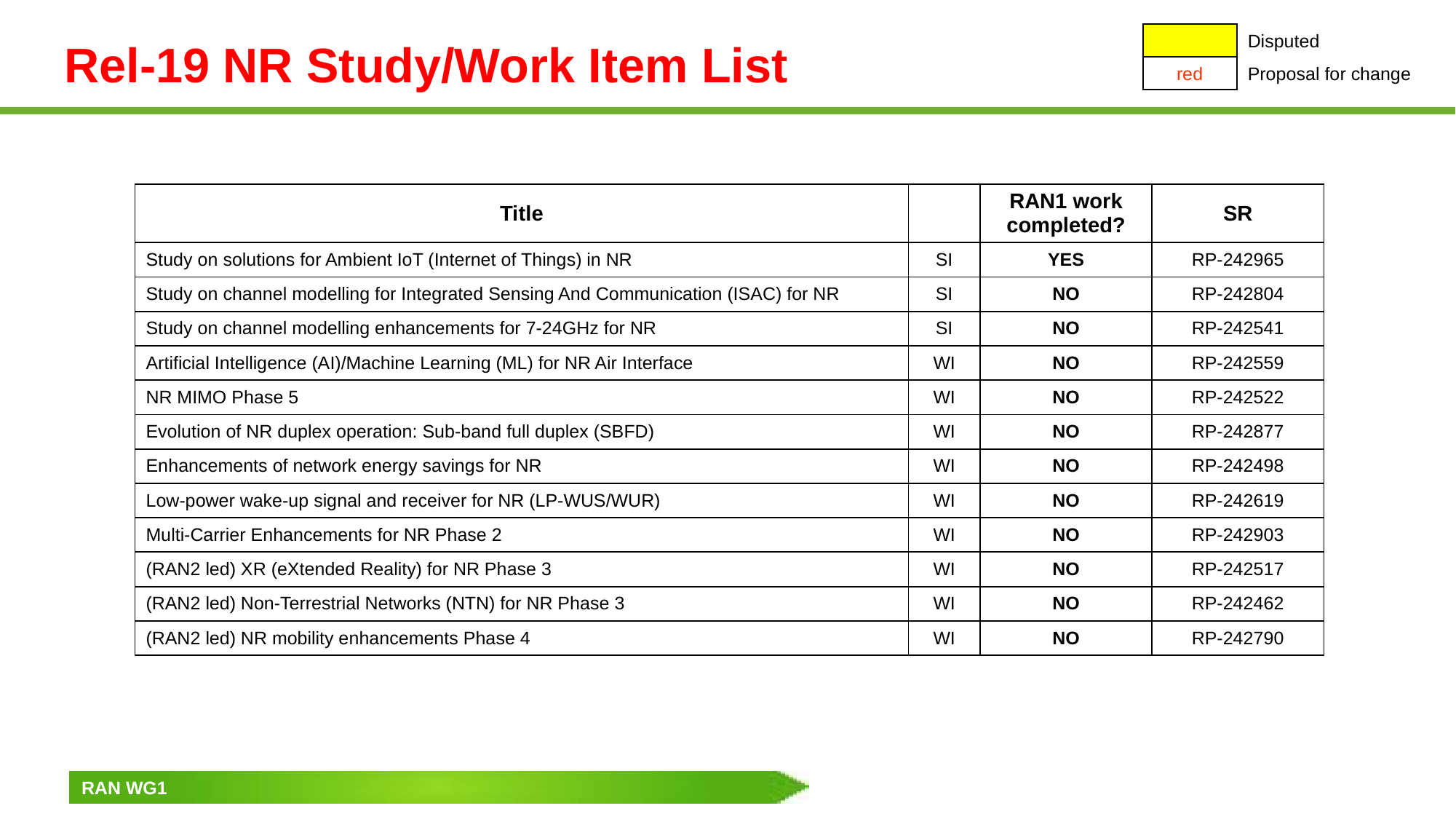

# Rel-19 NR Study/Work Item List
|  | Disputed |
| --- | --- |
| red | Proposal for change |
| Title |  | RAN1 work completed? | SR |
| --- | --- | --- | --- |
| Study on solutions for Ambient IoT (Internet of Things) in NR | SI | YES | RP-242965 |
| Study on channel modelling for Integrated Sensing And Communication (ISAC) for NR | SI | NO | RP-242804 |
| Study on channel modelling enhancements for 7-24GHz for NR | SI | NO | RP-242541 |
| Artificial Intelligence (AI)/Machine Learning (ML) for NR Air Interface | WI | NO | RP-242559 |
| NR MIMO Phase 5 | WI | NO | RP-242522 |
| Evolution of NR duplex operation: Sub-band full duplex (SBFD) | WI | NO | RP-242877 |
| Enhancements of network energy savings for NR | WI | NO | RP-242498 |
| Low-power wake-up signal and receiver for NR (LP-WUS/WUR) | WI | NO | RP-242619 |
| Multi-Carrier Enhancements for NR Phase 2 | WI | NO | RP-242903 |
| (RAN2 led) XR (eXtended Reality) for NR Phase 3 | WI | NO | RP-242517 |
| (RAN2 led) Non-Terrestrial Networks (NTN) for NR Phase 3 | WI | NO | RP-242462 |
| (RAN2 led) NR mobility enhancements Phase 4 | WI | NO | RP-242790 |